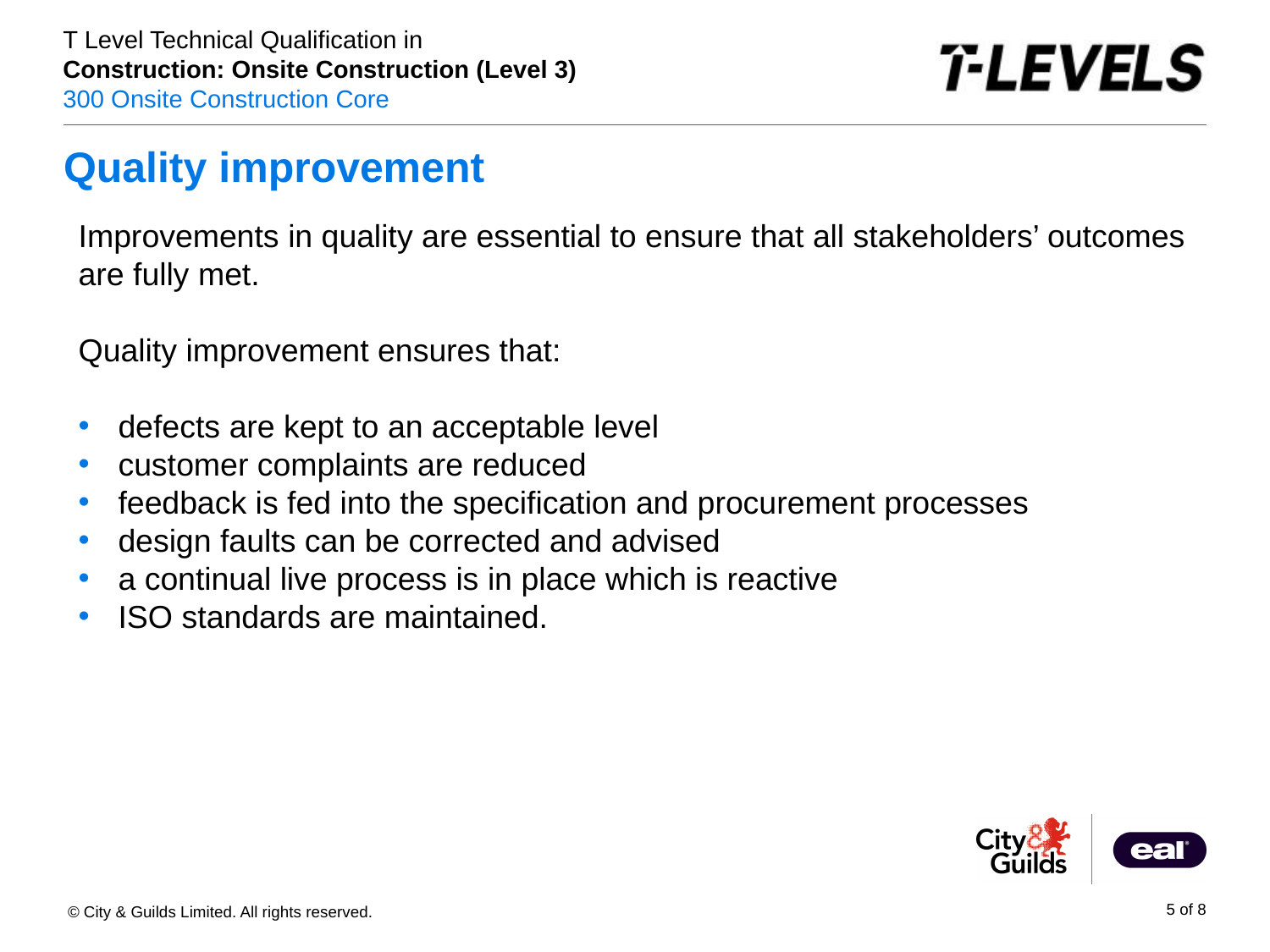

# Quality improvement

PowerPoint presentation
Improvements in quality are essential to ensure that all stakeholders’ outcomes are fully met.

Quality improvement ensures that:

defects are kept to an acceptable level
customer complaints are reduced
feedback is fed into the specification and procurement processes
design faults can be corrected and advised
a continual live process is in place which is reactive
ISO standards are maintained.